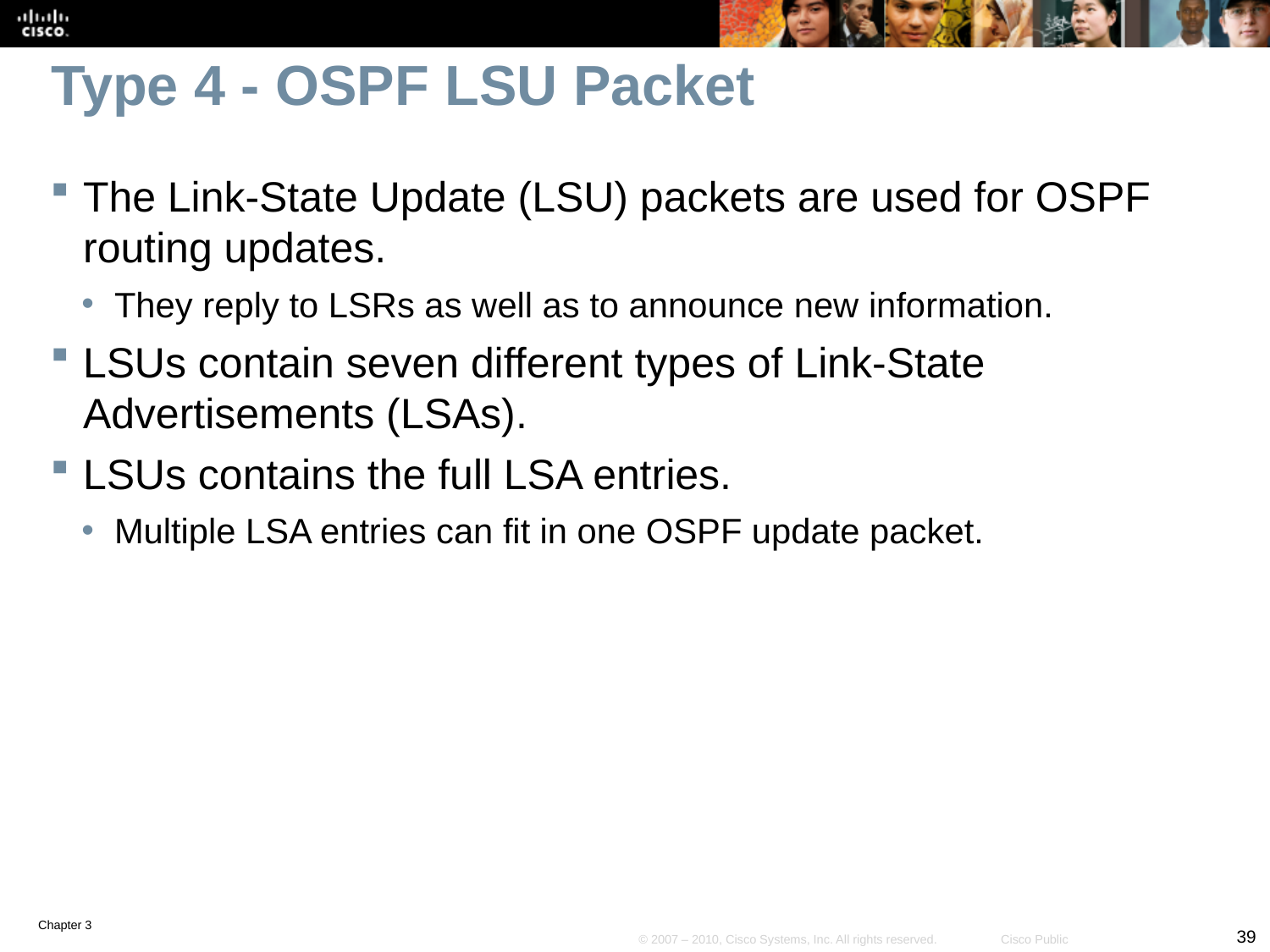

# Type 4 - OSPF LSU Packet
The Link-State Update (LSU) packets are used for OSPF routing updates.
They reply to LSRs as well as to announce new information.
LSUs contain seven different types of Link-State Advertisements (LSAs).
LSUs contains the full LSA entries.
Multiple LSA entries can fit in one OSPF update packet.